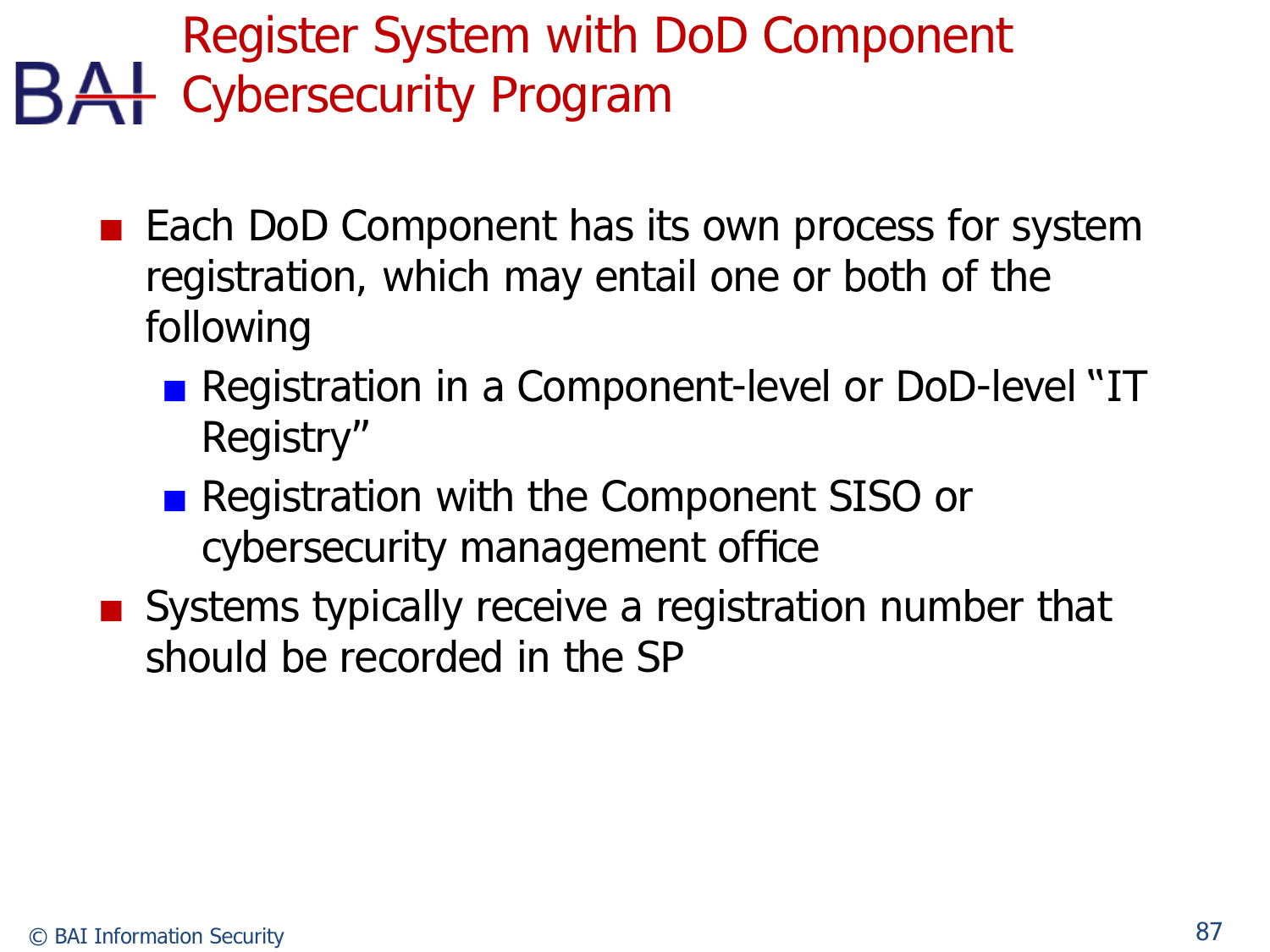

# Register System with DoD Component Cybersecurity Program
Each DoD Component has its own process for system registration, which may entail one or both of the following
Registration in a Component-level or DoD-level “IT Registry”
Registration with the Component SISO or cybersecurity management office
Systems typically receive a registration number that should be recorded in the SP